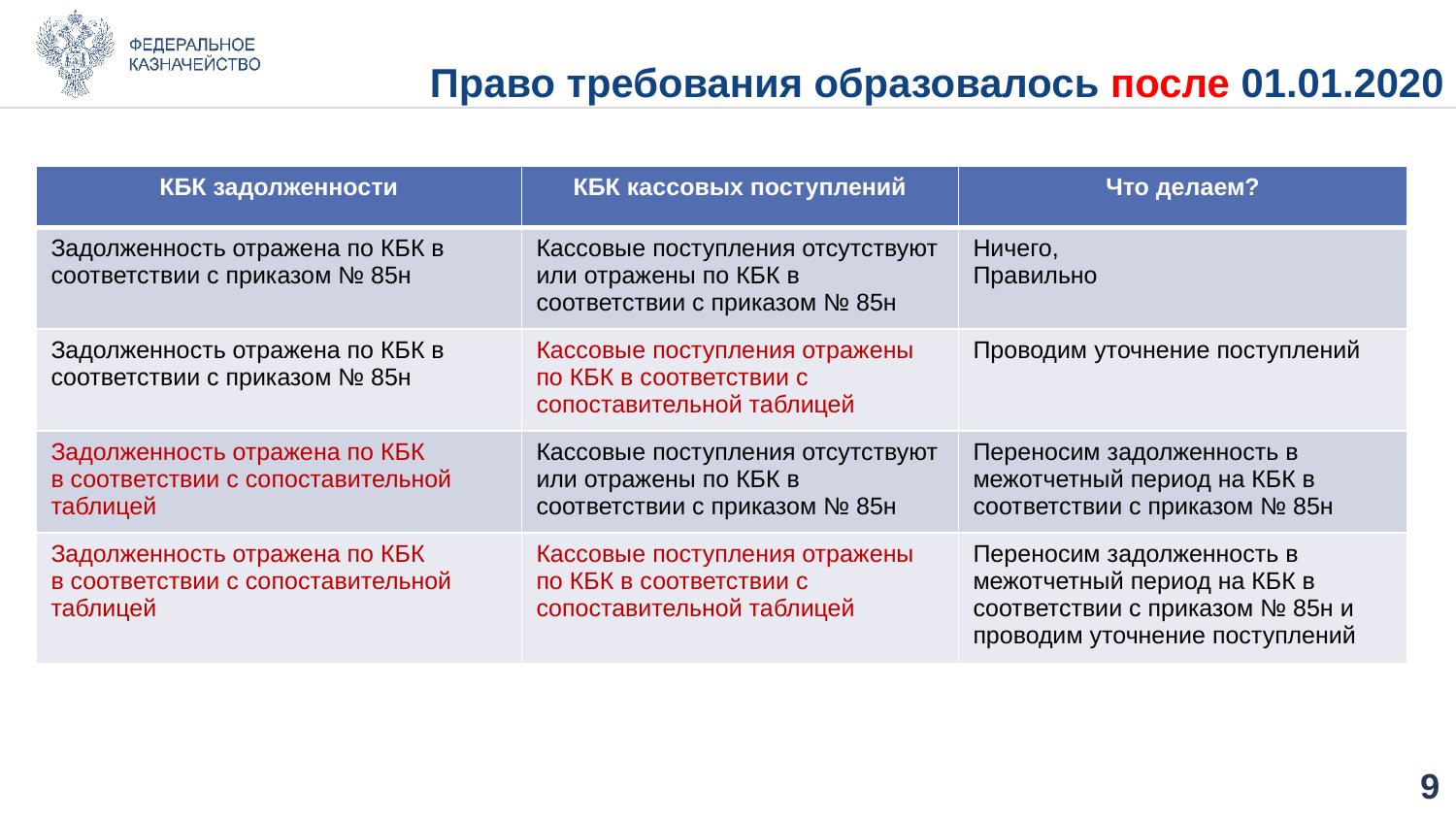

# Право требования образовалось после 01.01.2020
| КБК задолженности | КБК кассовых поступлений | Что делаем? |
| --- | --- | --- |
| Задолженность отражена по КБК в соответствии с приказом № 85н | Кассовые поступления отсутствуют или отражены по КБК в соответствии с приказом № 85н | Ничего, Правильно |
| Задолженность отражена по КБК в соответствии с приказом № 85н | Кассовые поступления отражены по КБК в соответствии с сопоставительной таблицей | Проводим уточнение поступлений |
| Задолженность отражена по КБК в соответствии с сопоставительной таблицей | Кассовые поступления отсутствуют или отражены по КБК в соответствии с приказом № 85н | Переносим задолженность в межотчетный период на КБК в соответствии с приказом № 85н |
| Задолженность отражена по КБК в соответствии с сопоставительной таблицей | Кассовые поступления отражены по КБК в соответствии с сопоставительной таблицей | Переносим задолженность в межотчетный период на КБК в соответствии с приказом № 85н и проводим уточнение поступлений |
9